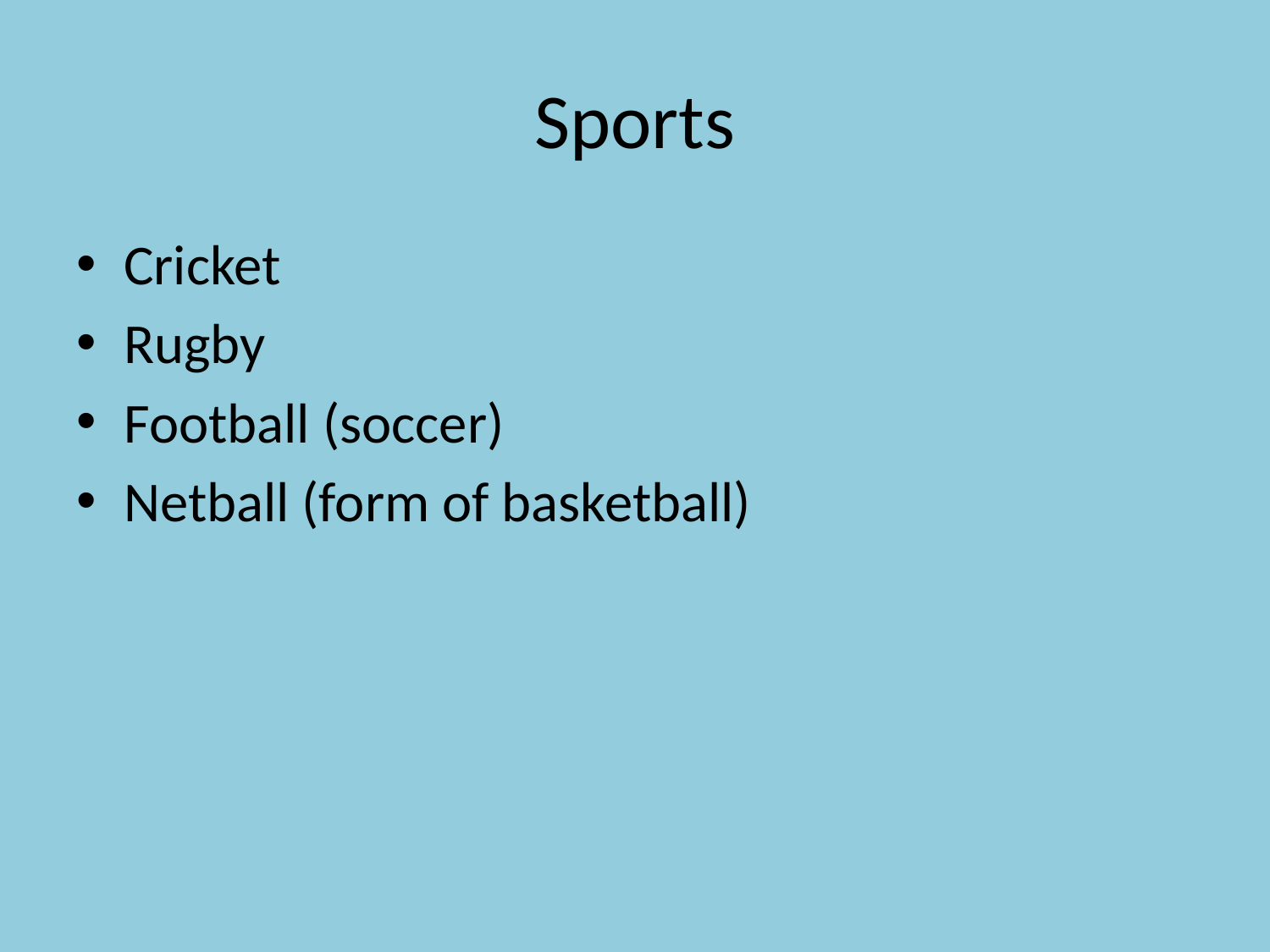

# Sports
Cricket
Rugby
Football (soccer)
Netball (form of basketball)